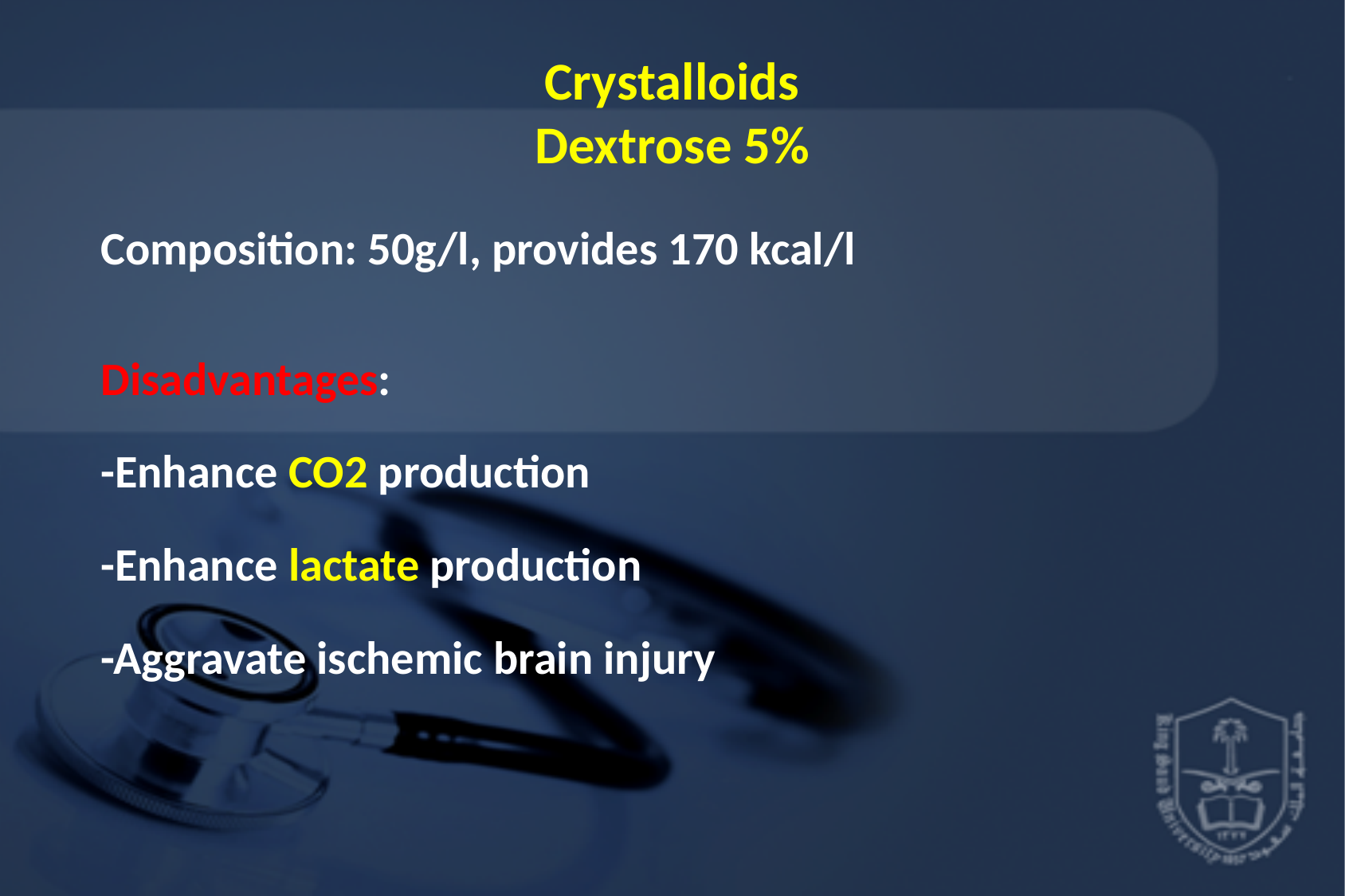

# Crystalloids Dextrose 5%
Composition: 50g/l, provides 170 kcal/l

Disadvantages:
-Enhance CO2 production
-Enhance lactate production
-Aggravate ischemic brain injury